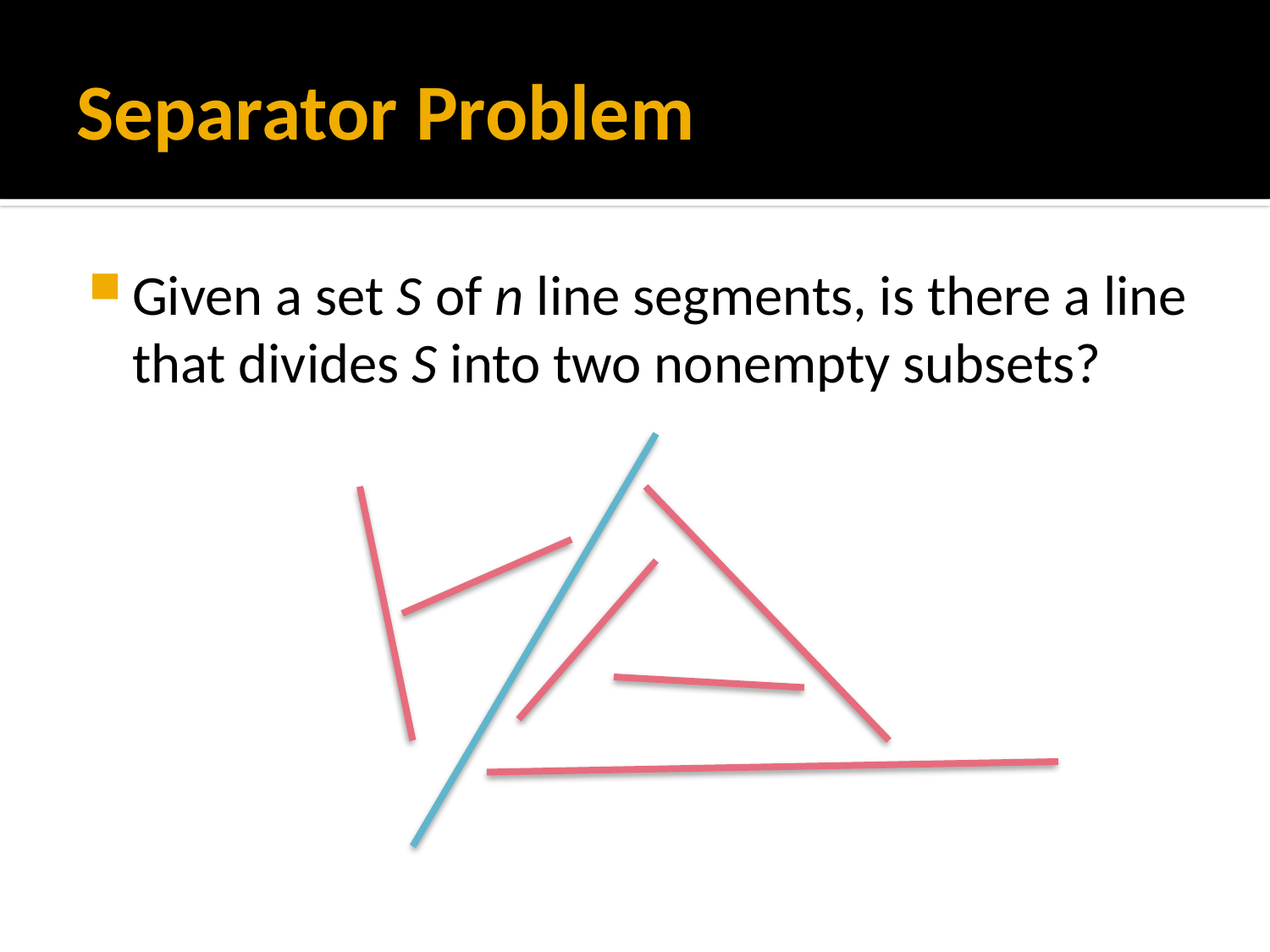

# Separator Problem
Given a set S of n line segments, is there a line that divides S into two nonempty subsets?